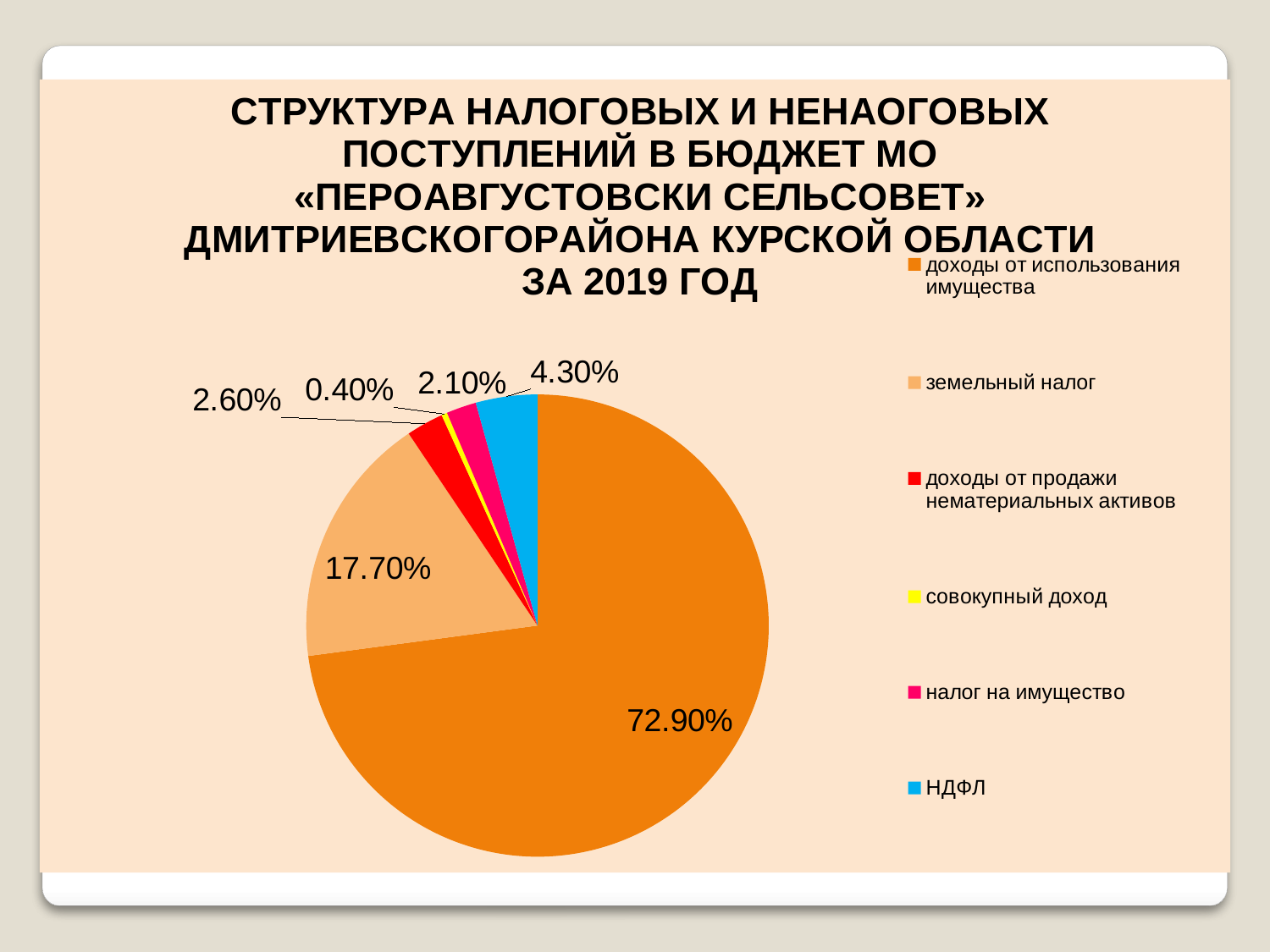

### Chart: СТРУКТУРА НАЛОГОВЫХ И НЕНАОГОВЫХ ПОСТУПЛЕНИЙ В БЮДЖЕТ МО «ПЕРОАВГУСТОВСКИ СЕЛЬСОВЕТ» ДМИТРИЕВСКОГОРАЙОНА КУРСКОЙ ОБЛАСТИ ЗА 2019 ГОД

| Category | Продажи |
|---|---|
| доходы от использования имущества | 0.7290000000000006 |
| земельный налог | 0.17700000000000016 |
| доходы от продажи нематериальных активов | 0.026000000000000027 |
| совокупный доход | 0.004000000000000005 |
| налог на имущество | 0.021000000000000026 |
| НДФЛ | 0.043000000000000003 |